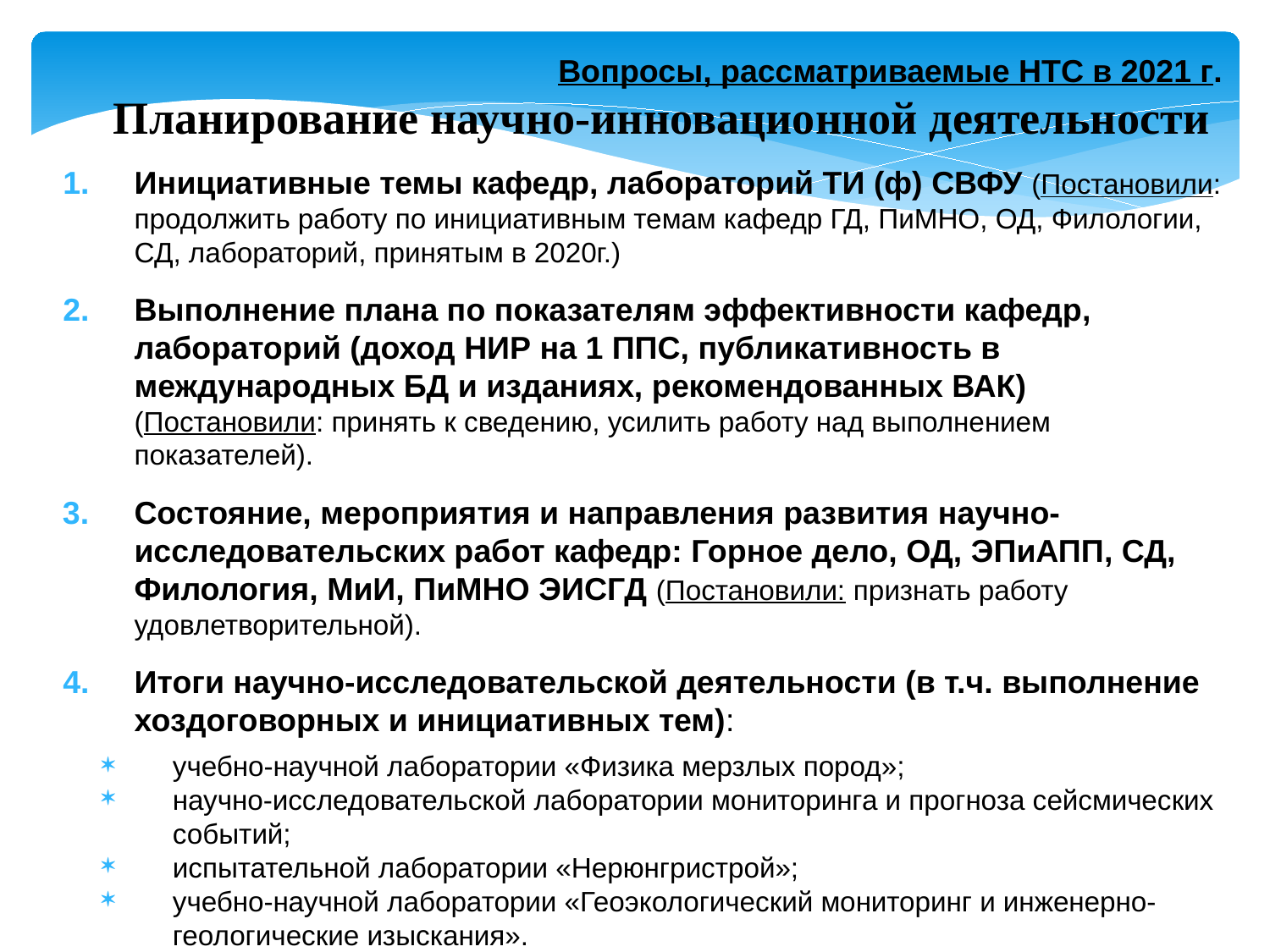

Вопросы, рассматриваемые НТС в 2021 г.
Планирование научно-инновационной деятельности
Инициативные темы кафедр, лабораторий ТИ (ф) СВФУ (Постановили: продолжить работу по инициативным темам кафедр ГД, ПиМНО, ОД, Филологии, СД, лабораторий, принятым в 2020г.)
Выполнение плана по показателям эффективности кафедр, лабораторий (доход НИР на 1 ППС, публикативность в международных БД и изданиях, рекомендованных ВАК) (Постановили: принять к сведению, усилить работу над выполнением показателей).
Состояние, мероприятия и направления развития научно-исследовательских работ кафедр: Горное дело, ОД, ЭПиАПП, СД, Филология, МиИ, ПиМНО ЭИСГД (Постановили: признать работу удовлетворительной).
Итоги научно-исследовательской деятельности (в т.ч. выполнение хоздоговорных и инициативных тем):
учебно-научной лаборатории «Физика мерзлых пород»;
научно-исследовательской лаборатории мониторинга и прогноза сейсмических событий;
испытательной лаборатории «Нерюнгристрой»;
учебно-научной лаборатории «Геоэкологический мониторинг и инженерно-геологические изыскания».
Постановили: признать работу удовлетворительной.